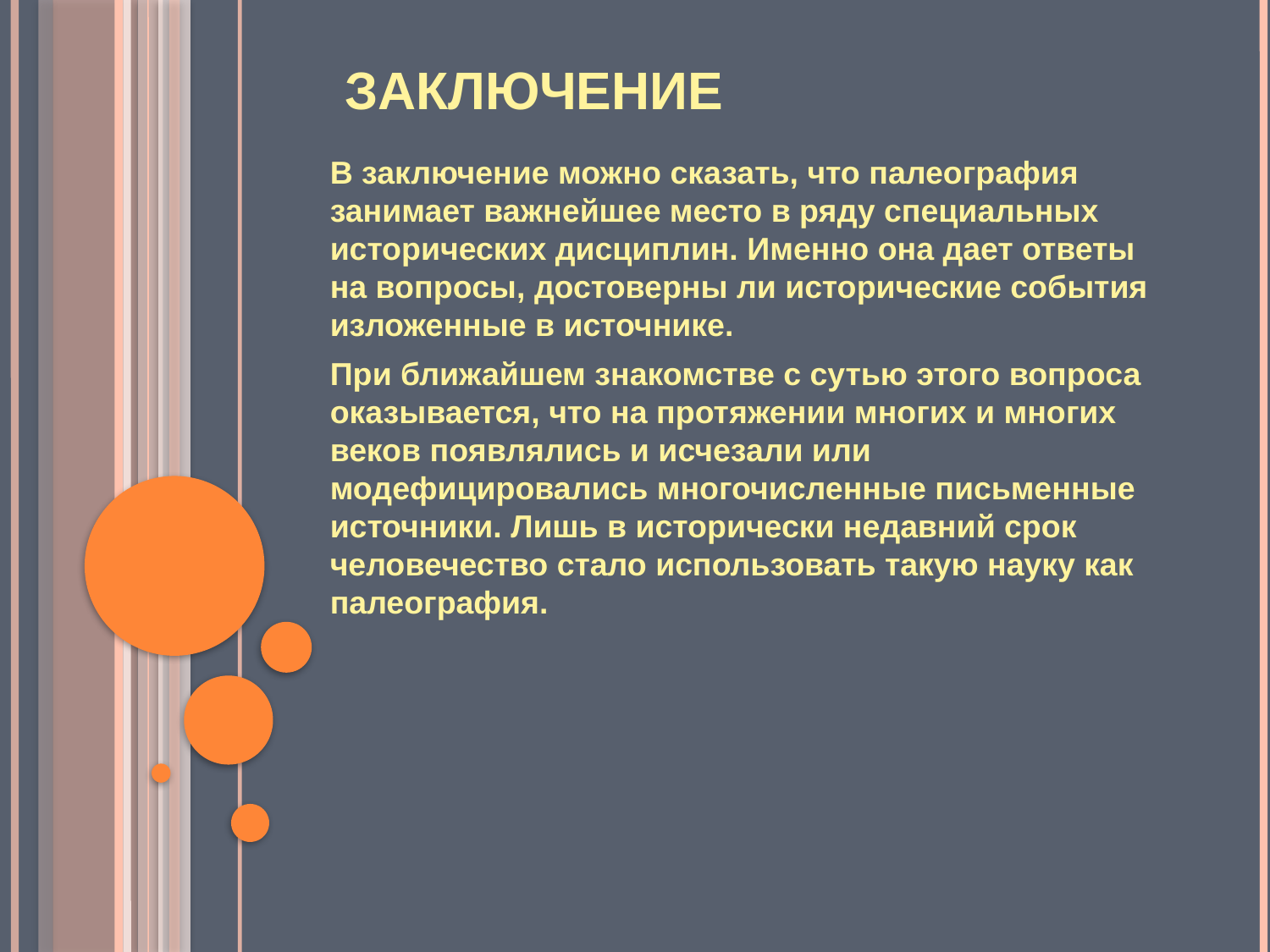

# Заключение
В заключение можно сказать, что палеография занимает важнейшее место в ряду специальных исторических дисциплин. Именно она дает ответы на вопросы, достоверны ли исторические события изложенные в источнике.
При ближайшем знакомстве с сутью этого вопроса оказывается, что на протяжении многих и многих веков появлялись и исчезали или модефицировались многочисленные письменные источники. Лишь в исторически недавний срок человечество стало использовать такую науку как палеография.